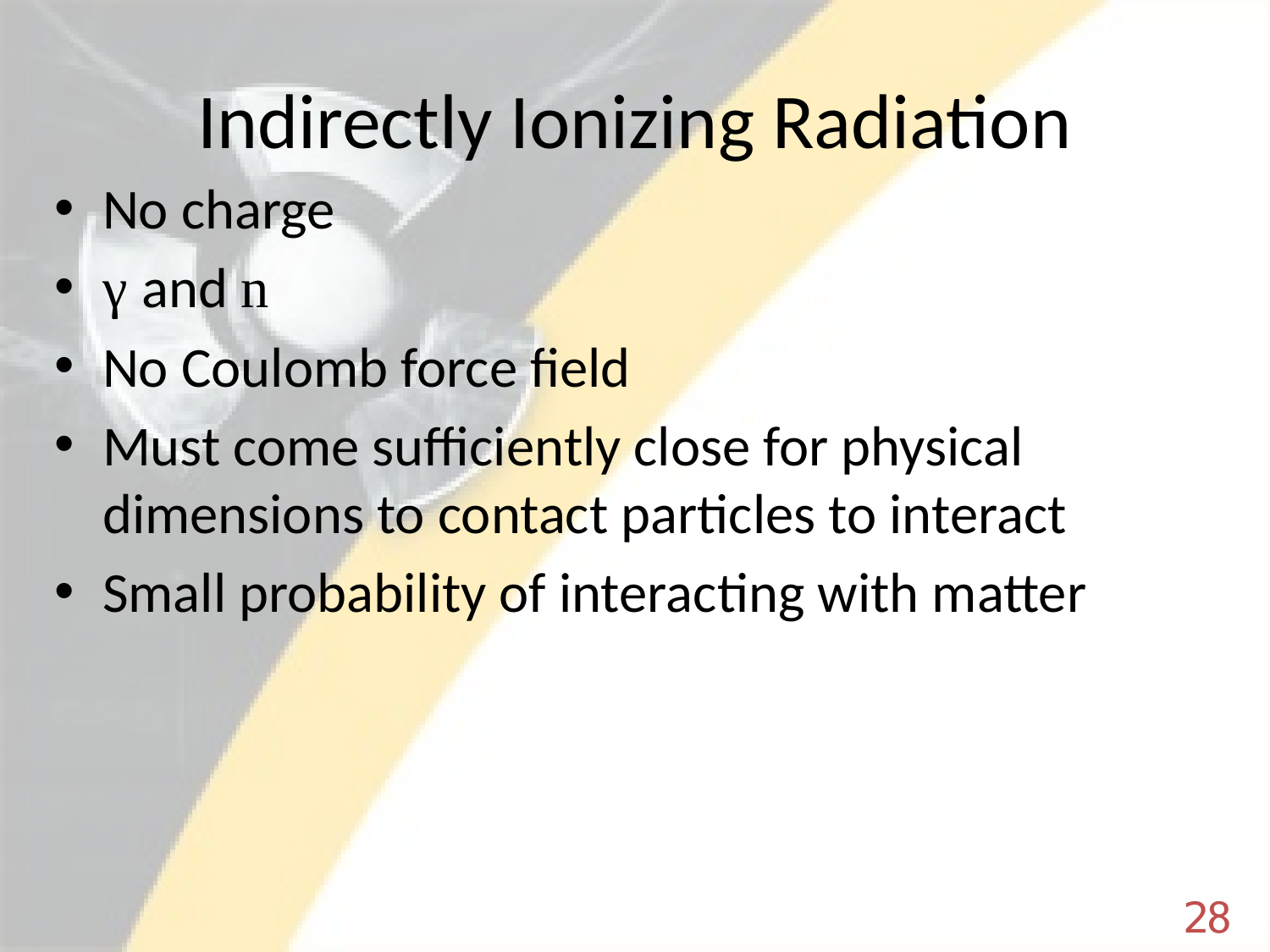

# Indirectly Ionizing Radiation
No charge
γ and n
No Coulomb force field
Must come sufficiently close for physical dimensions to contact particles to interact
Small probability of interacting with matter